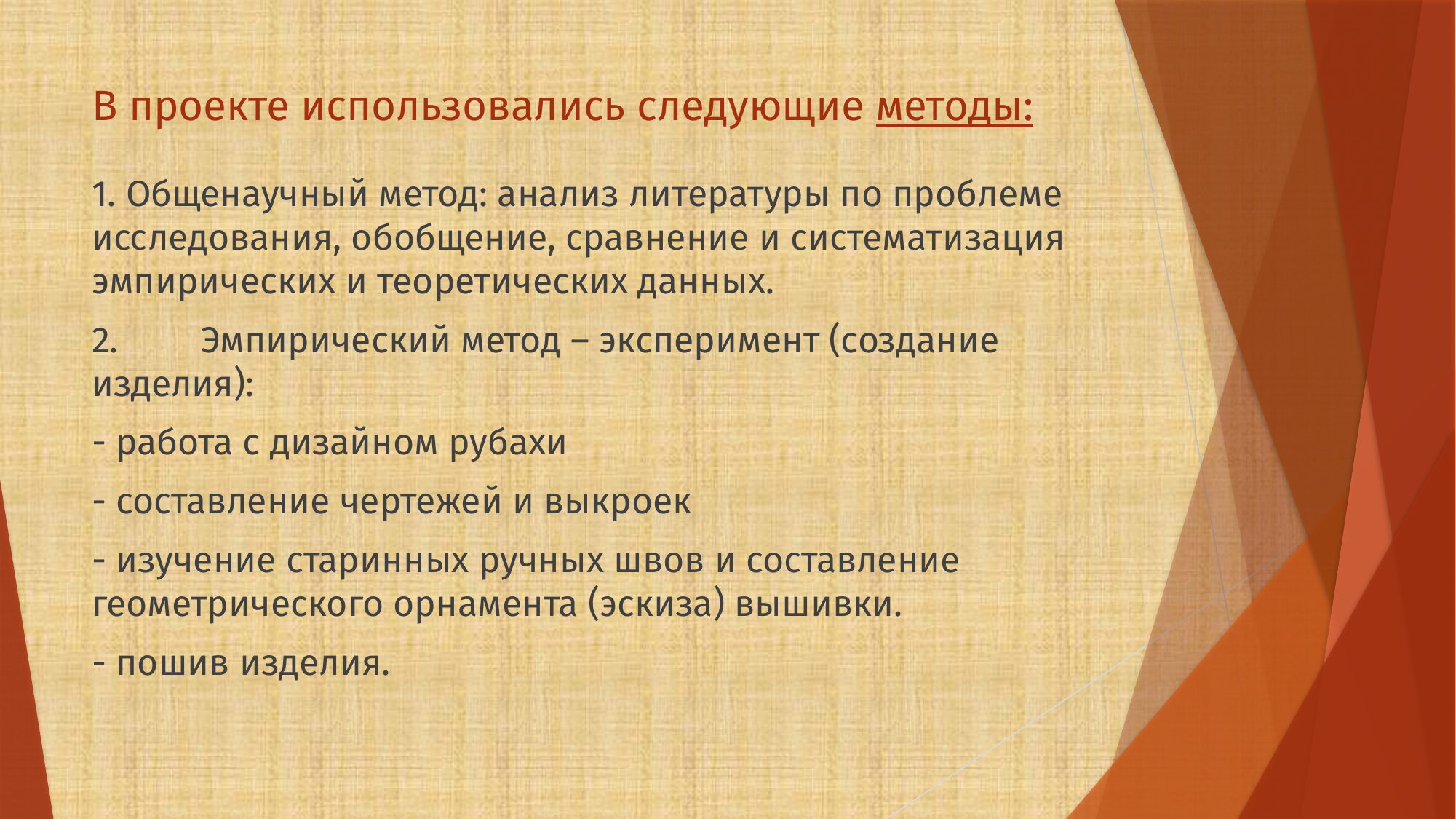

# В проекте использовались следующие методы:
1. Общенаучный метод: анализ литературы по проблеме исследования, обобщение, сравнение и систематизация эмпирических и теоретических данных.
2.	Эмпирический метод – эксперимент (создание изделия):
- работа с дизайном рубахи
- составление чертежей и выкроек
- изучение старинных ручных швов и составление геометрического орнамента (эскиза) вышивки.
- пошив изделия.